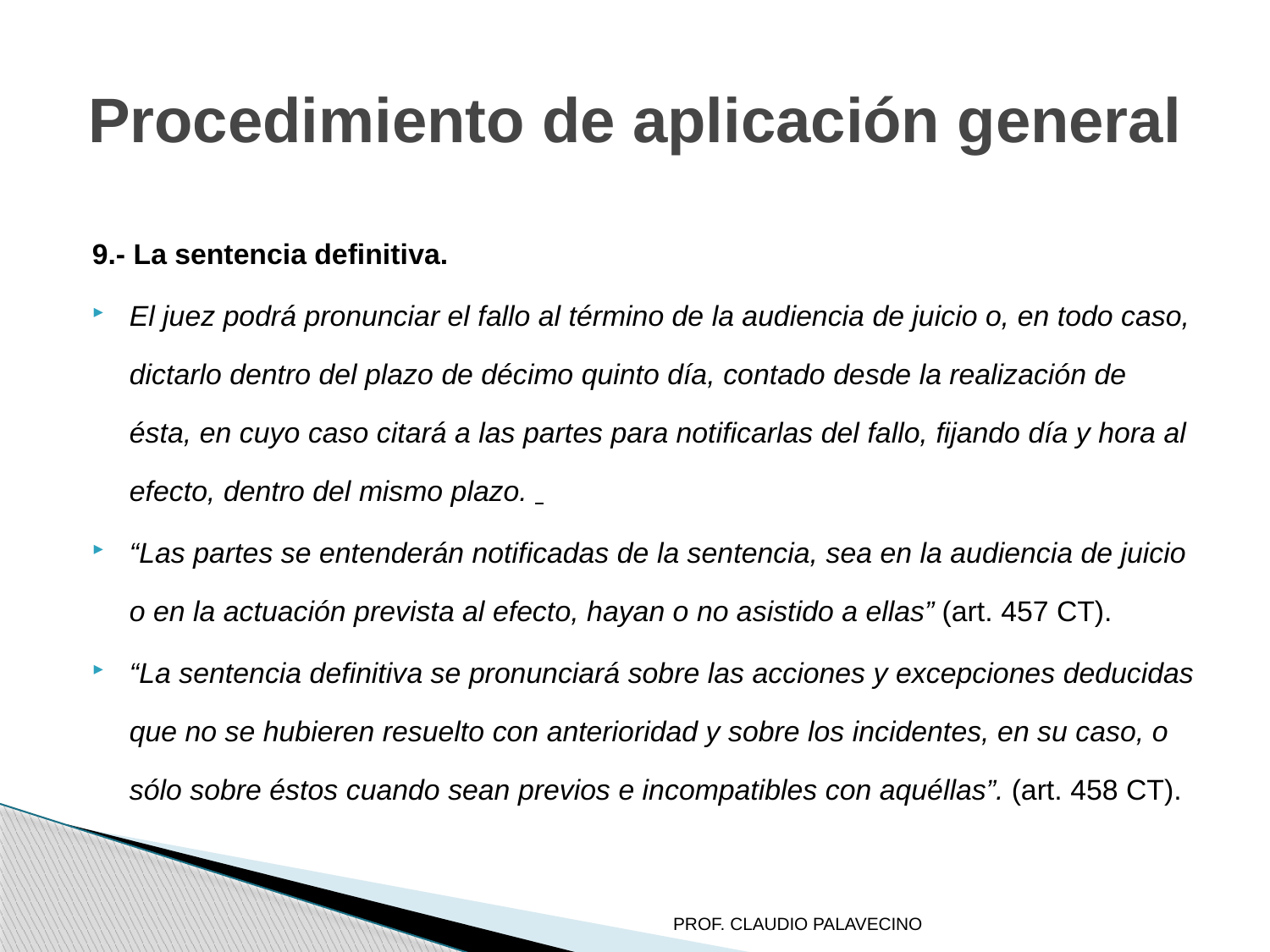

# Procedimiento de aplicación general
9.- La sentencia definitiva.
El juez podrá pronunciar el fallo al término de la audiencia de juicio o, en todo caso, dictarlo dentro del plazo de décimo quinto día, contado desde la realización de ésta, en cuyo caso citará a las partes para notificarlas del fallo, fijando día y hora al efecto, dentro del mismo plazo.
“Las partes se entenderán notificadas de la sentencia, sea en la audiencia de juicio o en la actuación prevista al efecto, hayan o no asistido a ellas” (art. 457 CT).
“La sentencia definitiva se pronunciará sobre las acciones y excepciones deducidas que no se hubieren resuelto con anterioridad y sobre los incidentes, en su caso, o sólo sobre éstos cuando sean previos e incompatibles con aquéllas”. (art. 458 CT).

PROF. CLAUDIO PALAVECINO